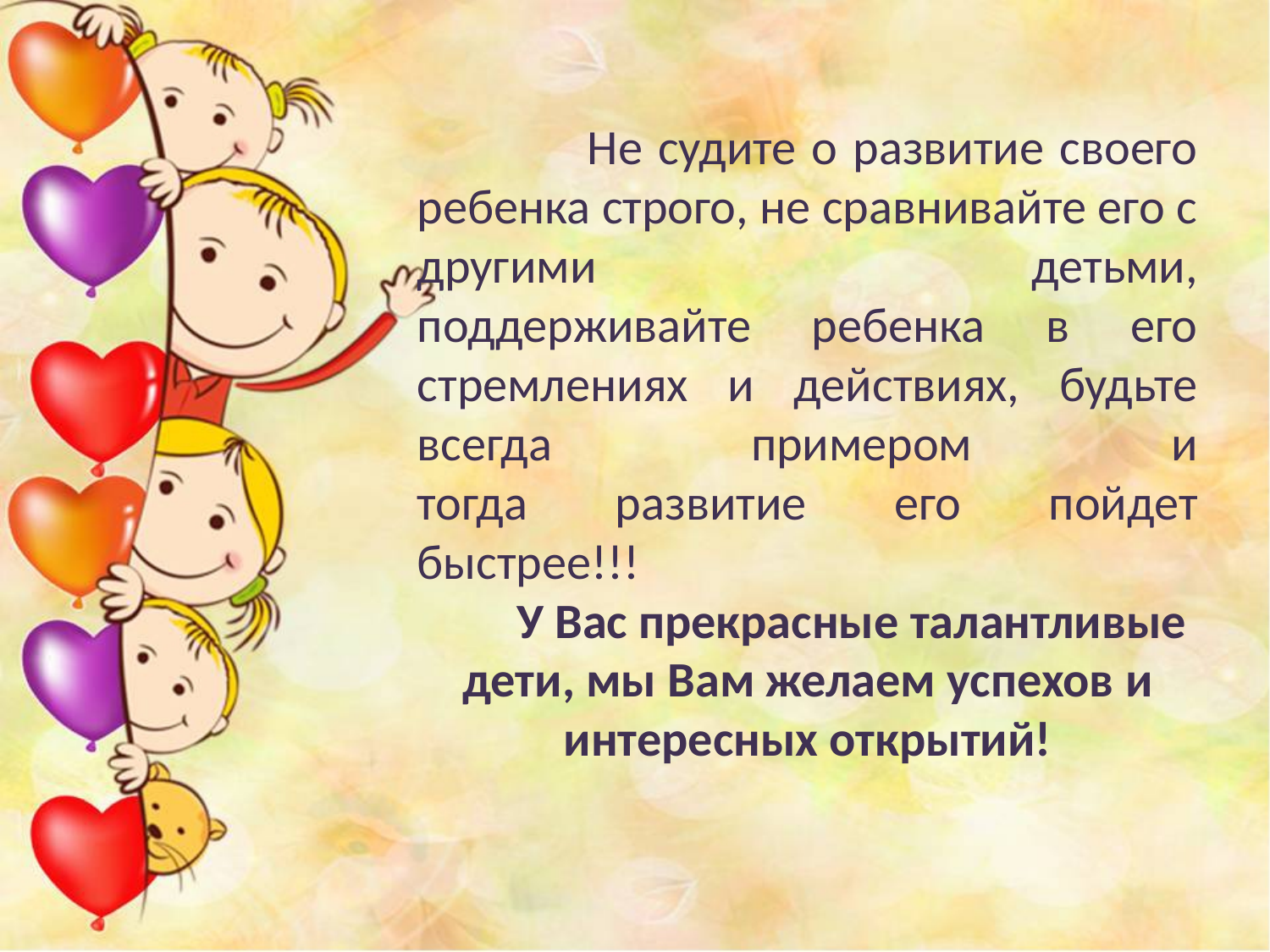

Не судите о развитие своего ребенка строго, не сравнивайте его с другими детьми,
поддерживайте ребенка в его стремлениях и действиях, будьте всегда примером и
тогда развитие его пойдет быстрее!!!
У Вас прекрасные талантливые дети, мы Вам желаем успехов и интересных открытий!